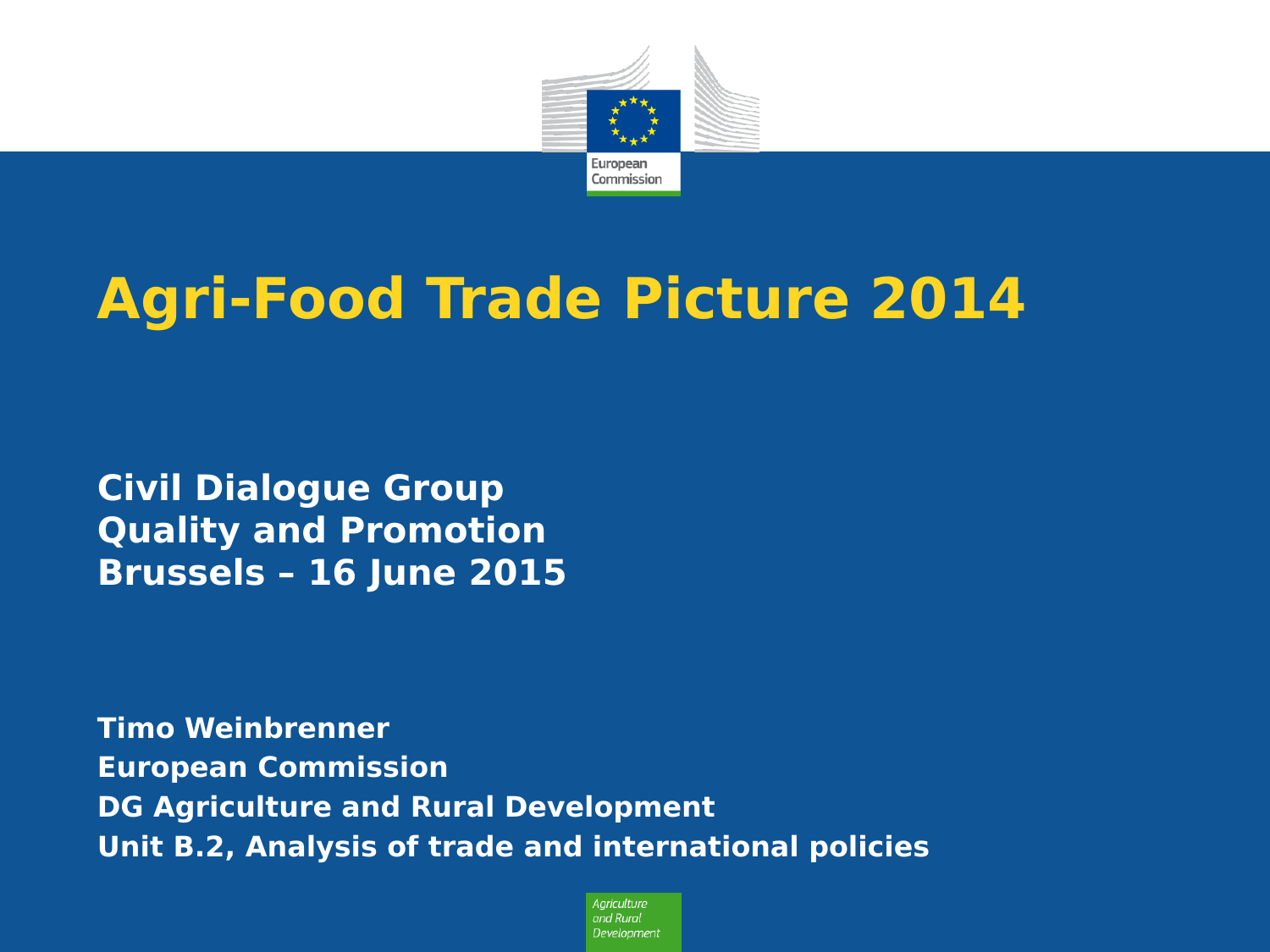

Agri-Food Trade Picture 2014

Civil Dialogue Group
Quality and Promotion
Brussels – 16 June 2015

Timo Weinbrenner
European Commission
DG Agriculture and Rural Development
Unit B.2, Analysis of trade and international policies